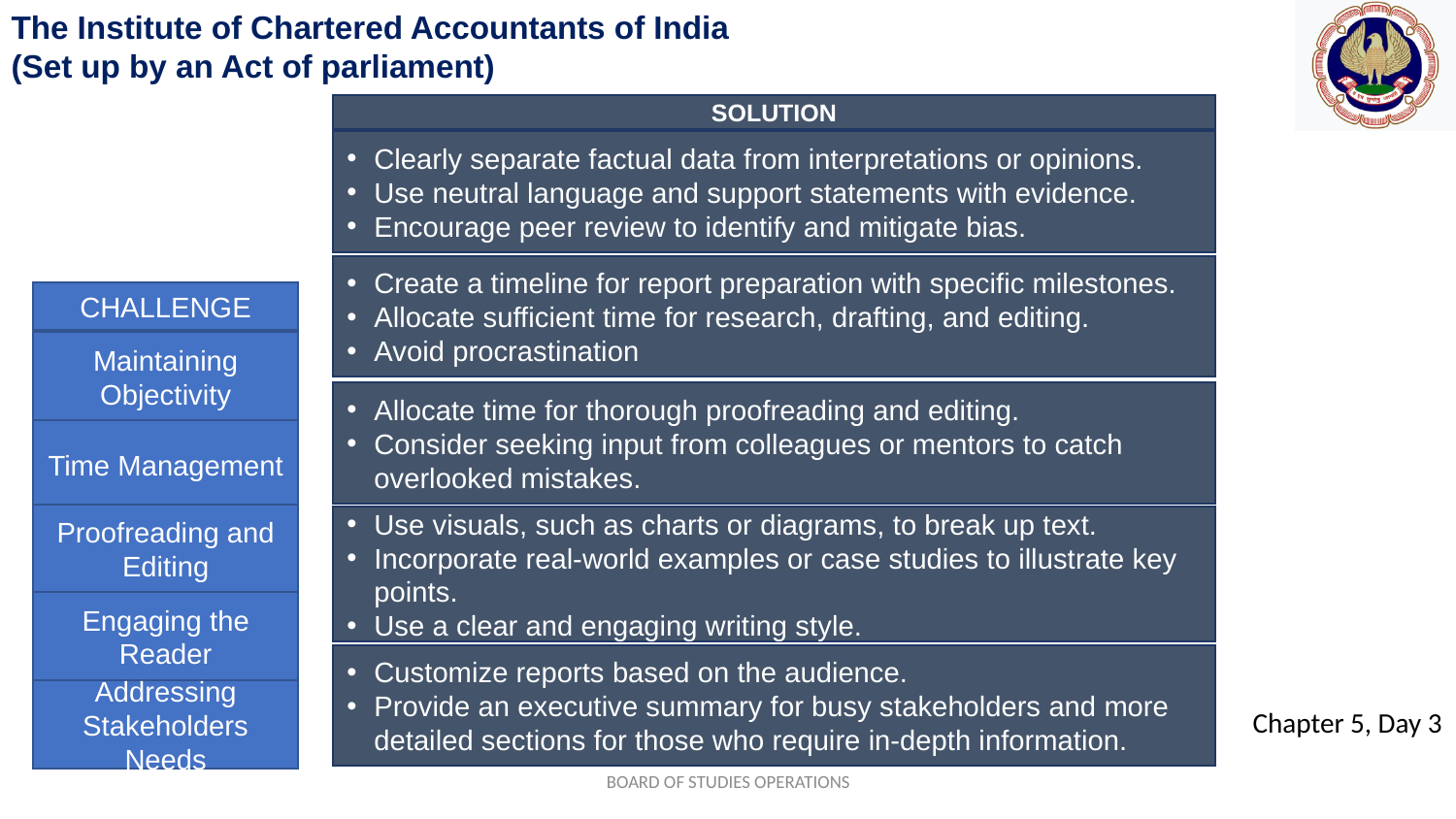

SOLUTION
Clearly separate factual data from interpretations or opinions.
Use neutral language and support statements with evidence.
Encourage peer review to identify and mitigate bias.
Create a timeline for report preparation with specific milestones.
Allocate sufficient time for research, drafting, and editing.
Avoid procrastination
CHALLENGE
Maintaining Objectivity
Allocate time for thorough proofreading and editing.
Consider seeking input from colleagues or mentors to catch overlooked mistakes.
Time Management
Proofreading and Editing
Use visuals, such as charts or diagrams, to break up text.
Incorporate real-world examples or case studies to illustrate key points.
Use a clear and engaging writing style.
Engaging the Reader
Customize reports based on the audience.
Provide an executive summary for busy stakeholders and more detailed sections for those who require in-depth information.
Addressing Stakeholders Needs
BOARD OF STUDIES OPERATIONS